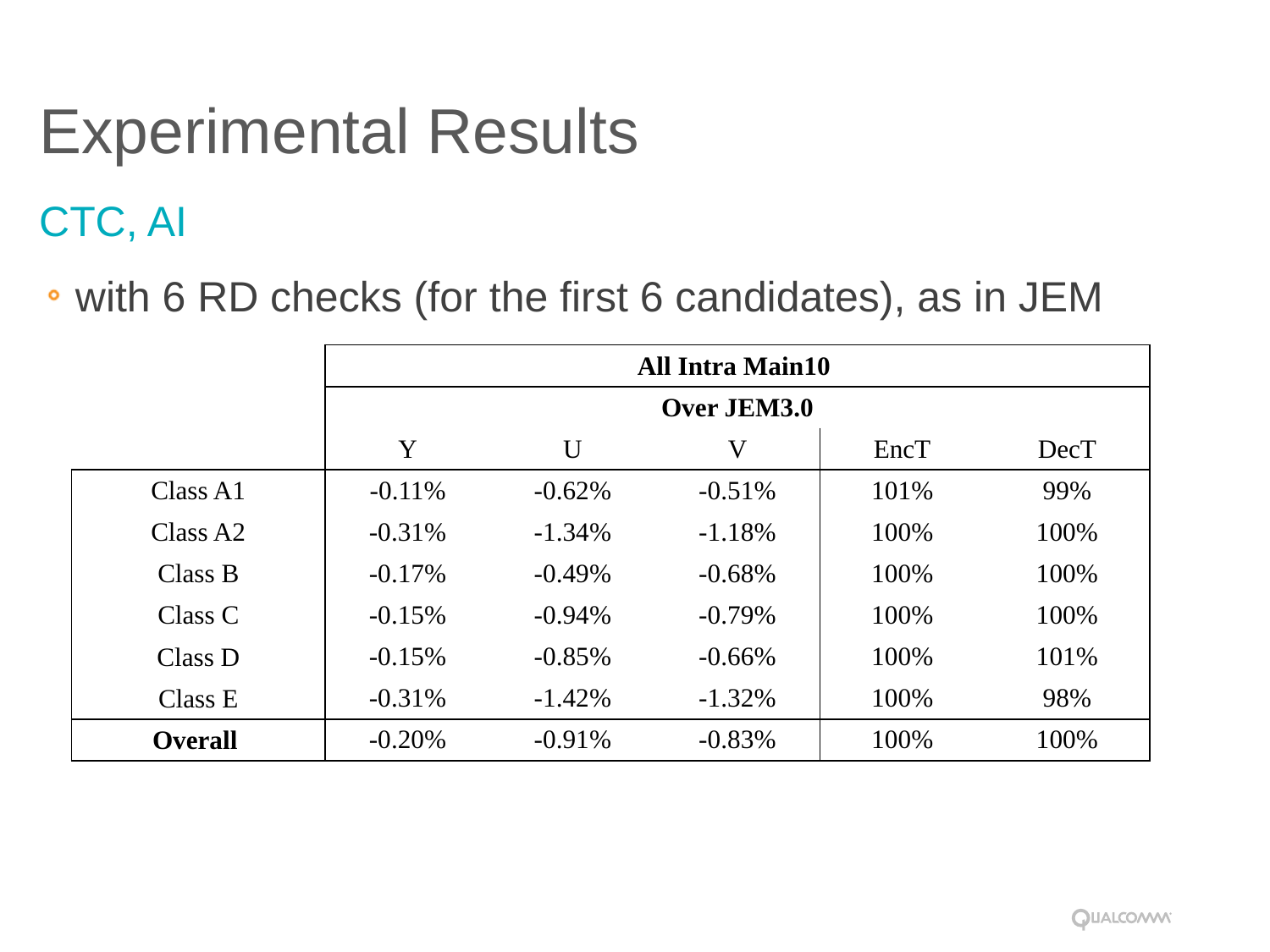

# Experimental Results
CTC, AI
with 6 RD checks (for the first 6 candidates), as in JEM
|  | All Intra Main10 |  |  |  |  |
| --- | --- | --- | --- | --- | --- |
|  | Over JEM3.0 |  |  |  |  |
|  | Y | U | V | EncT | DecT |
| Class A1 | -0.11% | -0.62% | -0.51% | 101% | 99% |
| Class A2 | -0.31% | -1.34% | -1.18% | 100% | 100% |
| Class B | -0.17% | -0.49% | -0.68% | 100% | 100% |
| Class C | -0.15% | -0.94% | -0.79% | 100% | 100% |
| Class D | -0.15% | -0.85% | -0.66% | 100% | 101% |
| Class E | -0.31% | -1.42% | -1.32% | 100% | 98% |
| Overall | -0.20% | -0.91% | -0.83% | 100% | 100% |